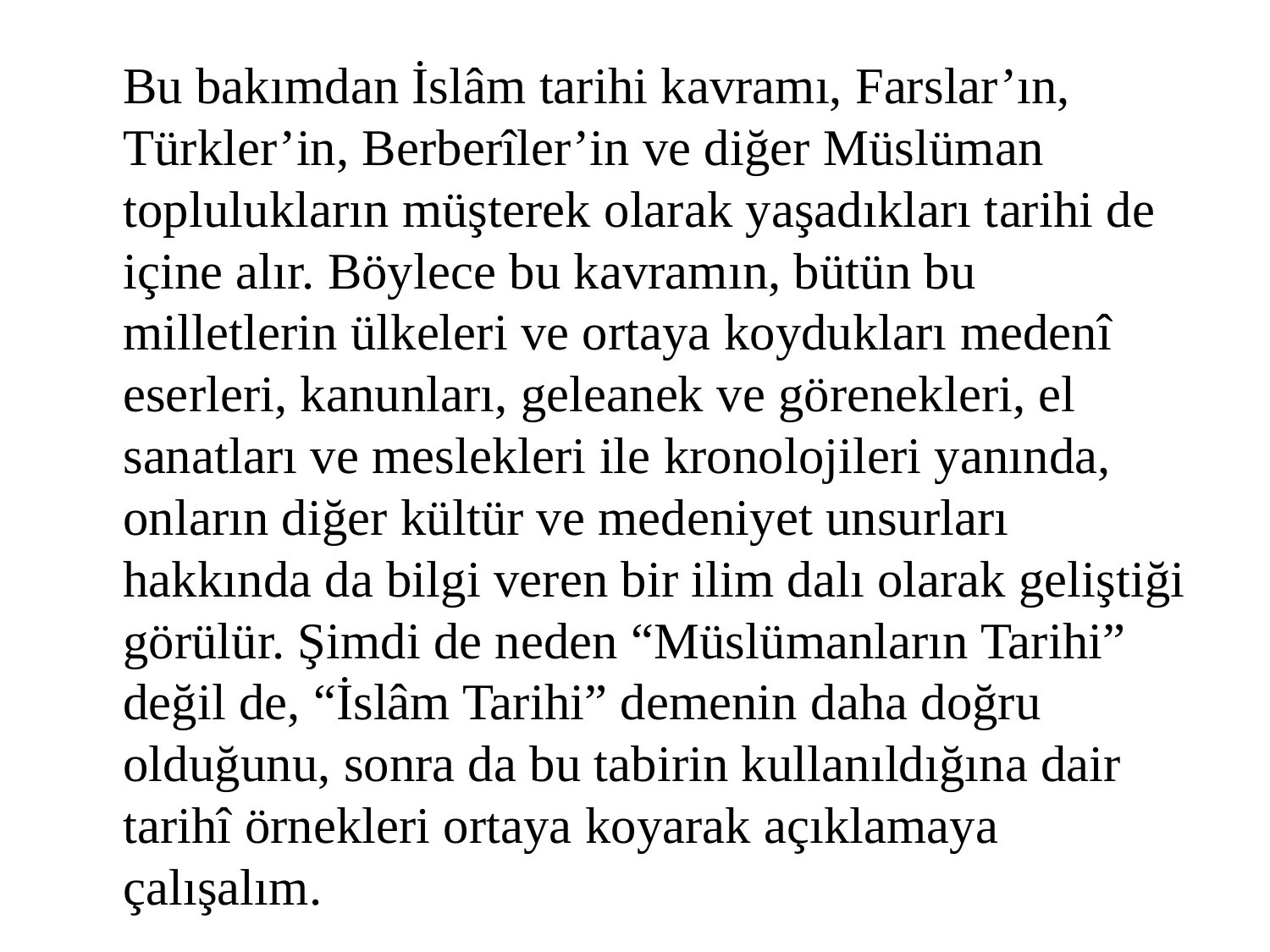

Bu bakımdan İslâm tarihi kavramı, Farslar’ın, Türkler’in, Berberîler’in ve diğer Müslüman toplulukların müşterek olarak yaşadıkları tarihi de içine alır. Böylece bu kavramın, bütün bu milletlerin ülkeleri ve ortaya koydukları medenî eserleri, kanunları, geleanek ve görenekleri, el sanatları ve meslekleri ile kronolojileri yanında, onların diğer kültür ve medeniyet unsurları hakkında da bilgi veren bir ilim dalı olarak geliştiği görülür. Şimdi de neden “Müslümanların Tarihi” değil de, “İslâm Tarihi” demenin daha doğru olduğunu, sonra da bu tabirin kullanıldığına dair tarihî örnekleri ortaya koyarak açıklamaya çalışalım.